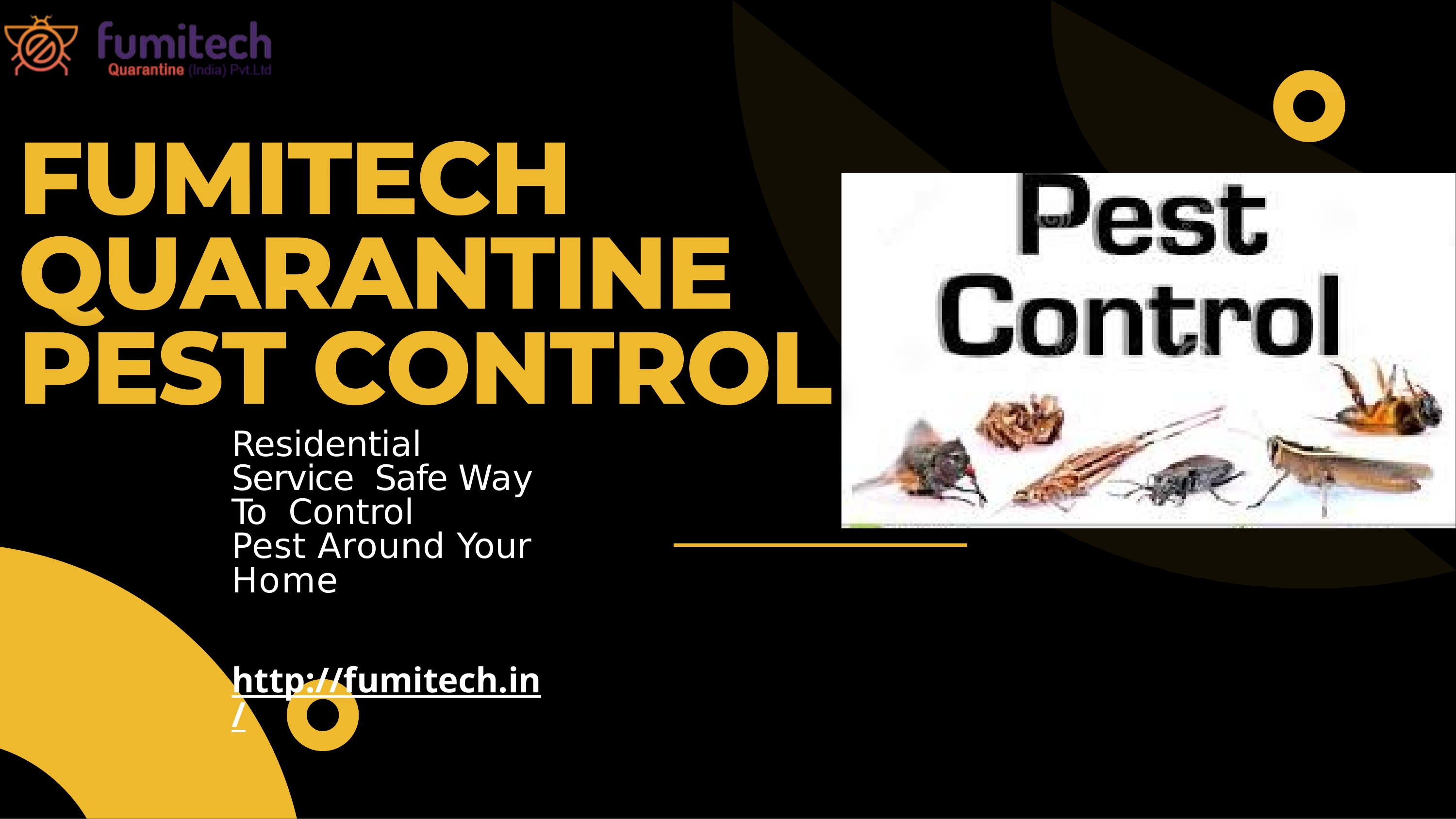

Residential Service  Safe Way To  Control
Pest Around Your Home

http://fumitech.in/